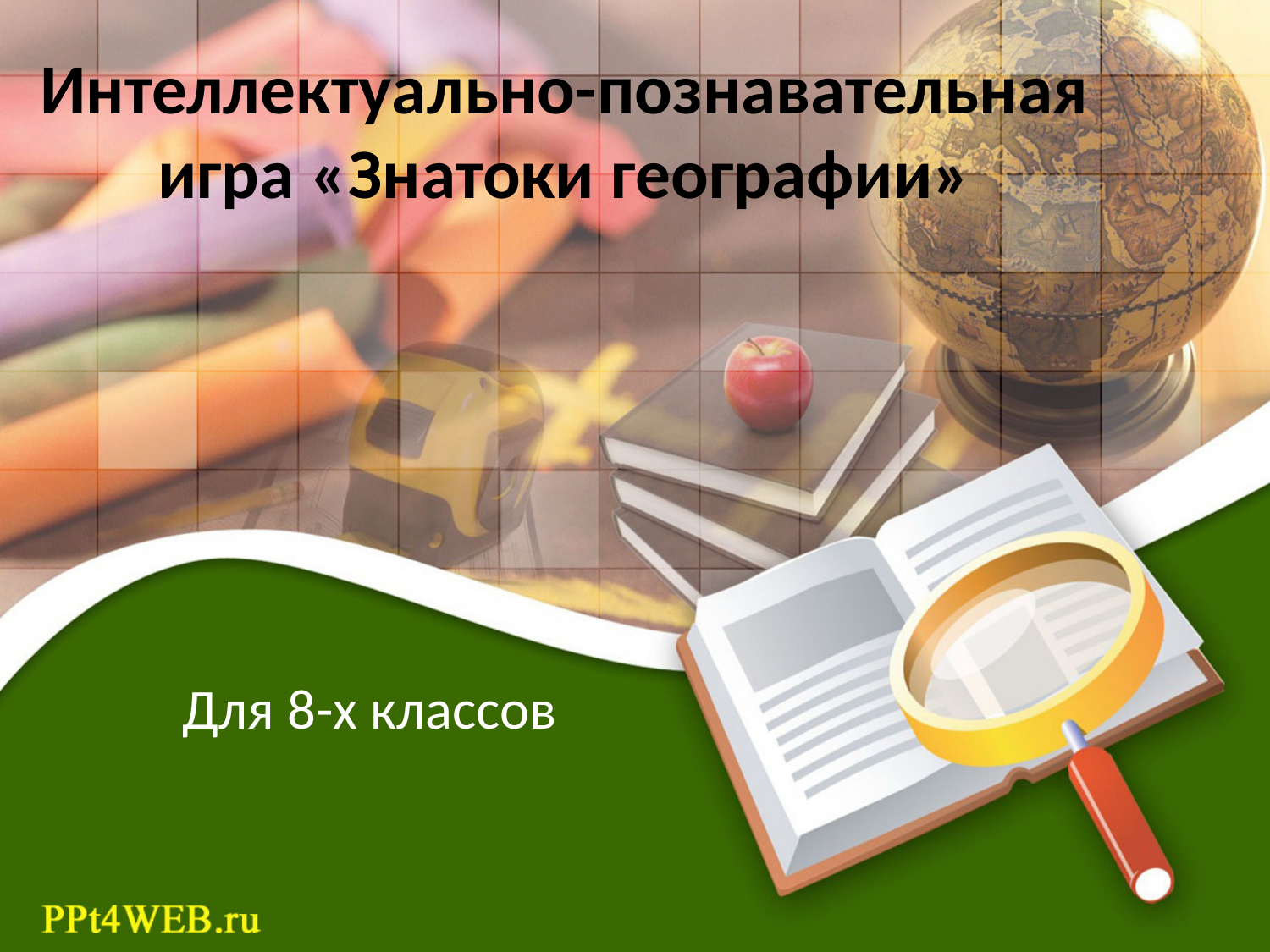

# Интеллектуально-познавательная игра «Знатоки географии»
Для 8-х классов